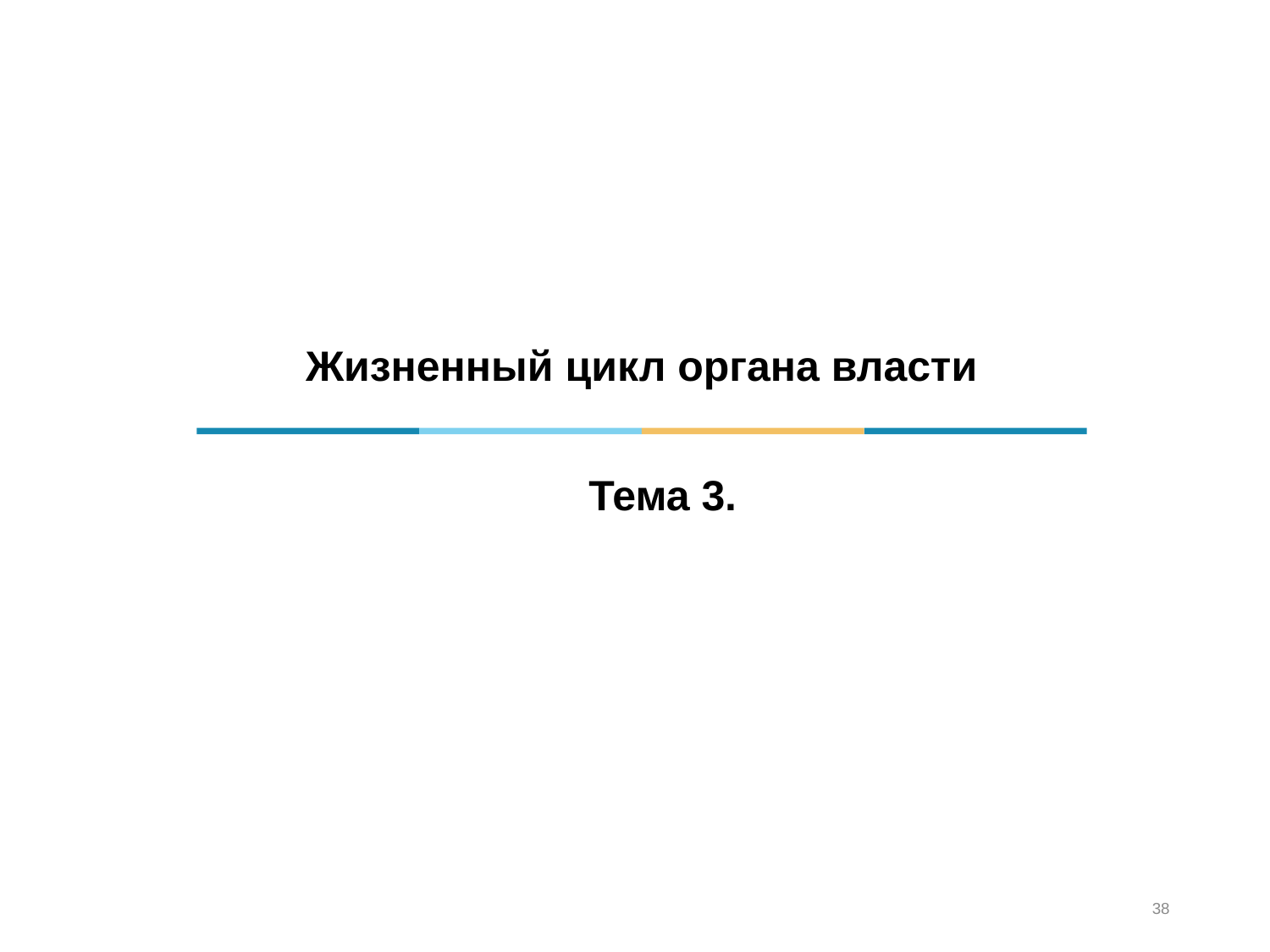

Жизненный цикл органа власти
Тема 3.

38